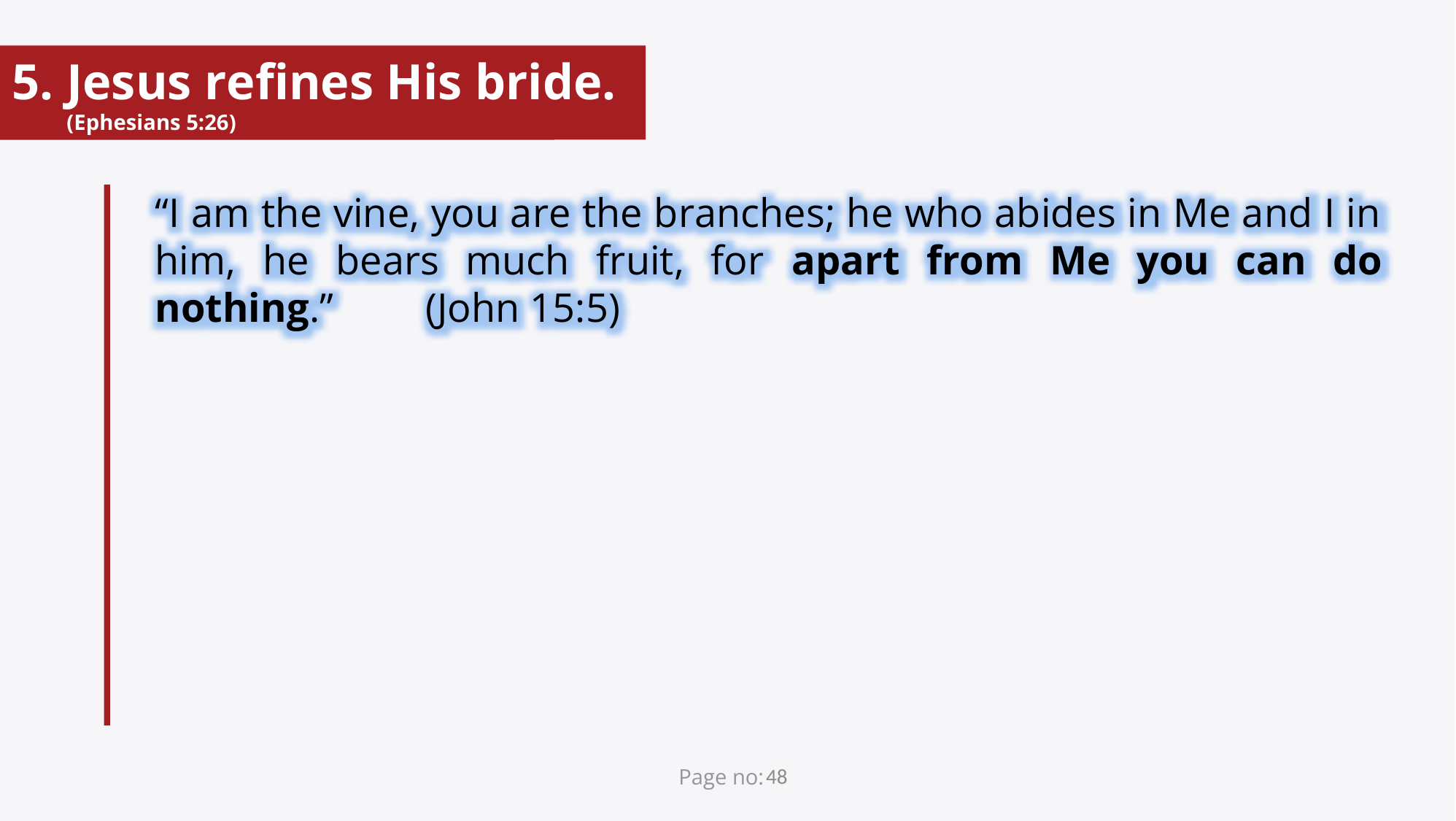

Jesus refines His bride. (Ephesians 5:26)

“I am the vine, you are the branches; he who abides in Me and I in him, he bears much fruit, for apart from Me you can do nothing.”         (John 15:5)